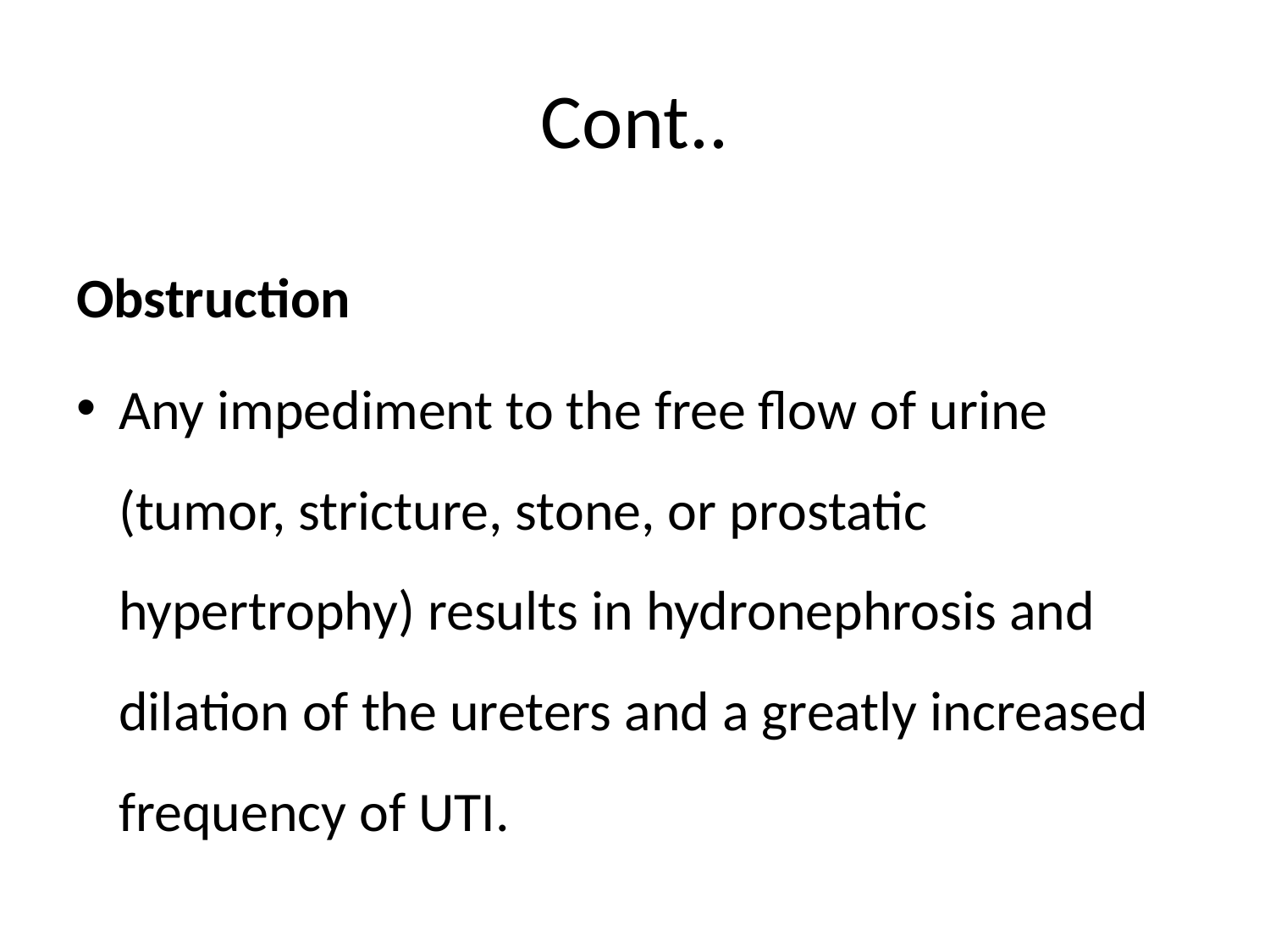

# Cont..
Obstruction
Any impediment to the free flow of urine (tumor, stricture, stone, or prostatic hypertrophy) results in hydronephrosis and dilation of the ureters and a greatly increased frequency of UTI.